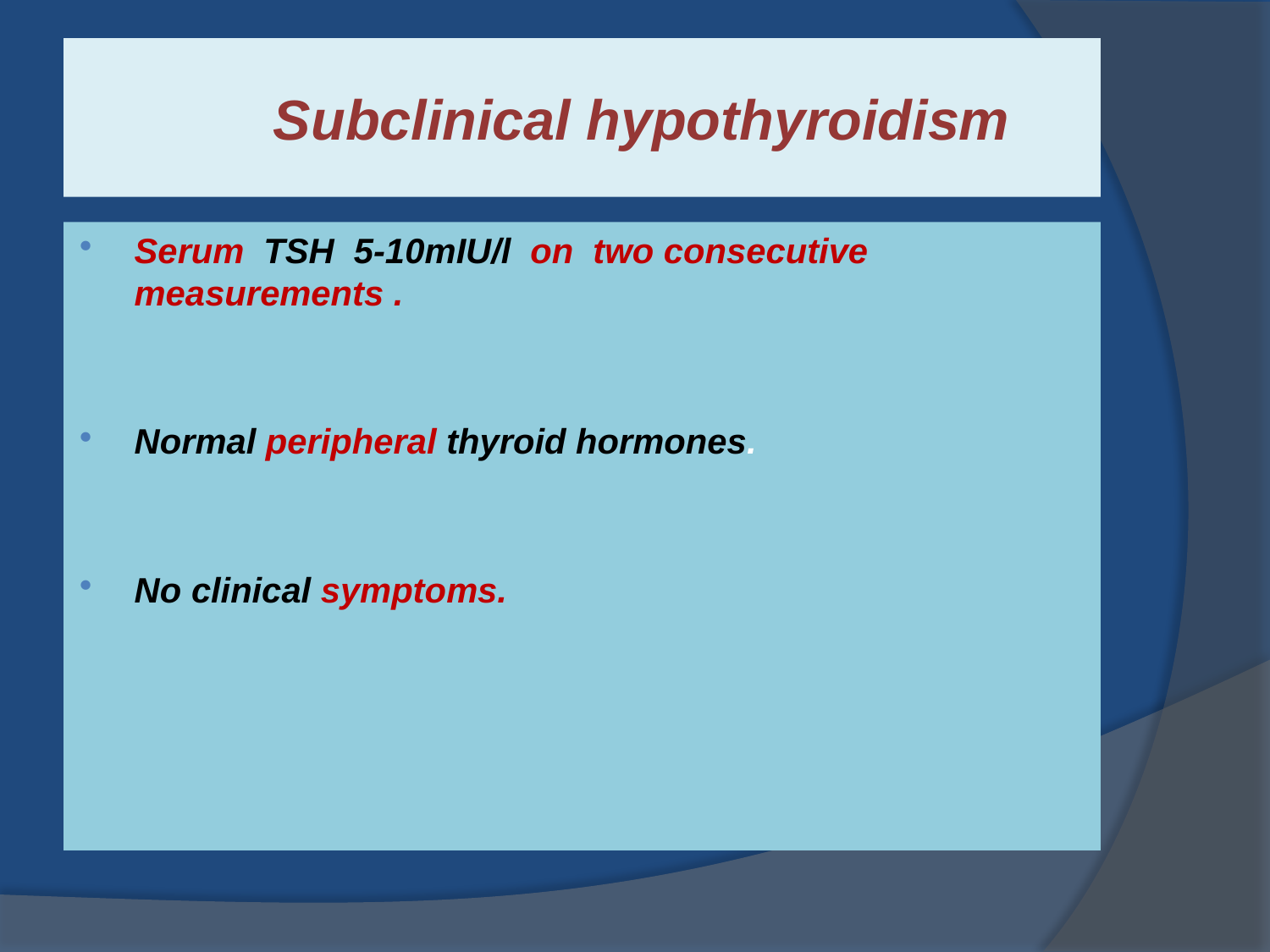

# Subclinical hypothyroidism
Serum  TSH  5-10mIU/l  on  two consecutive measurements .

Normal peripheral thyroid hormones.

No clinical symptoms.